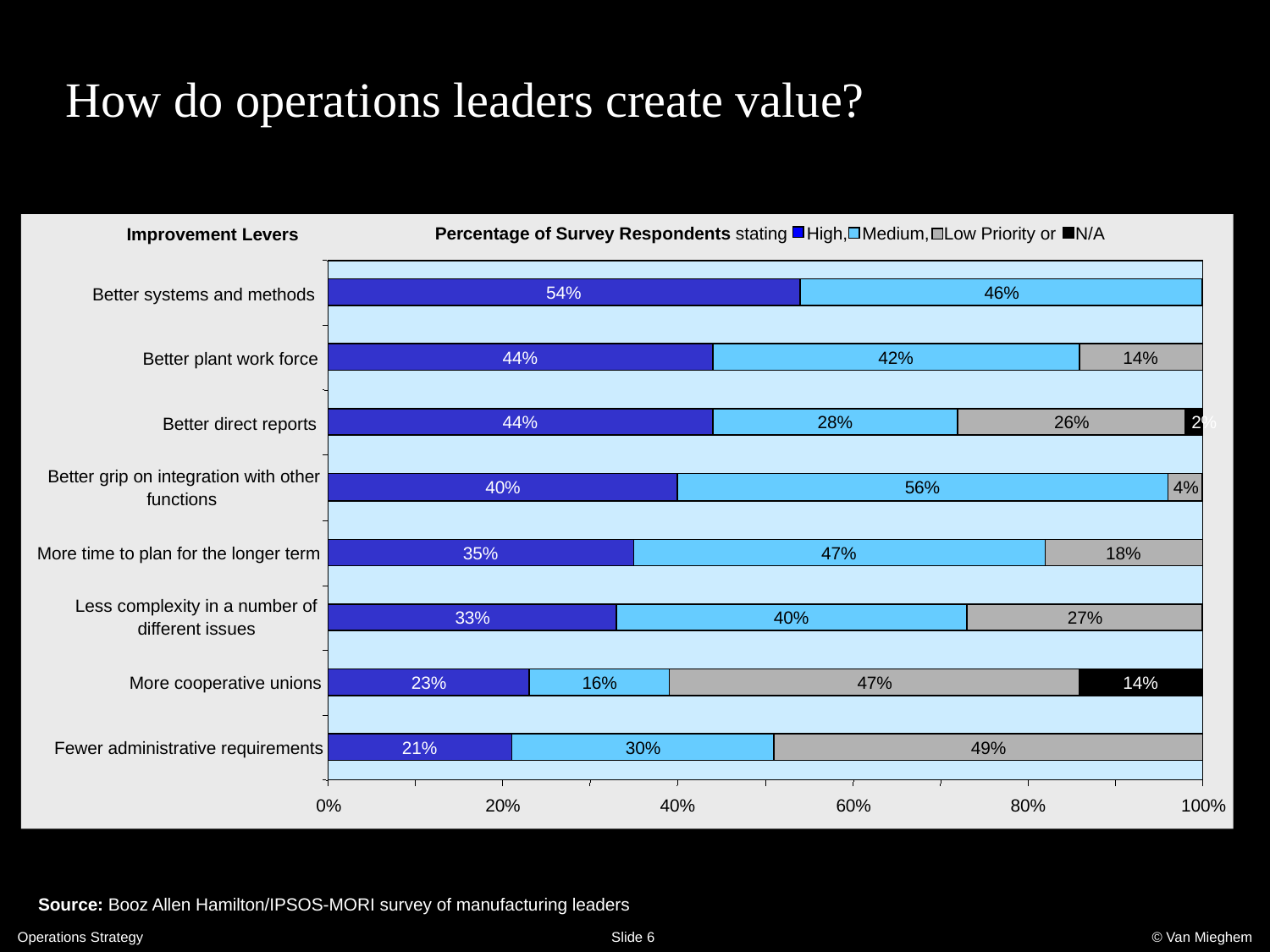

# How do operations leaders create value?

Percentage of Survey Respondents stating    High,   Medium,   Low Priority or    N/A
Improvement Levers

54%
46%
Better systems and methods

44%
42%
14%
Better plant work force

44%
28%
26%
2%
Better direct reports

Better grip on integration with other

40%
56%
4%
functions

More time to plan for the longer term
35%
47%
18%

Less complexity in a number of

33%
40%
27%
different issues

More cooperative unions
23%
16%
47%
14%

Fewer administrative requirements
21%
30%
49%

0%
20%
40%
60%
80%
100%
Source: Booz Allen Hamilton/IPSOS-MORI survey of manufacturing leaders